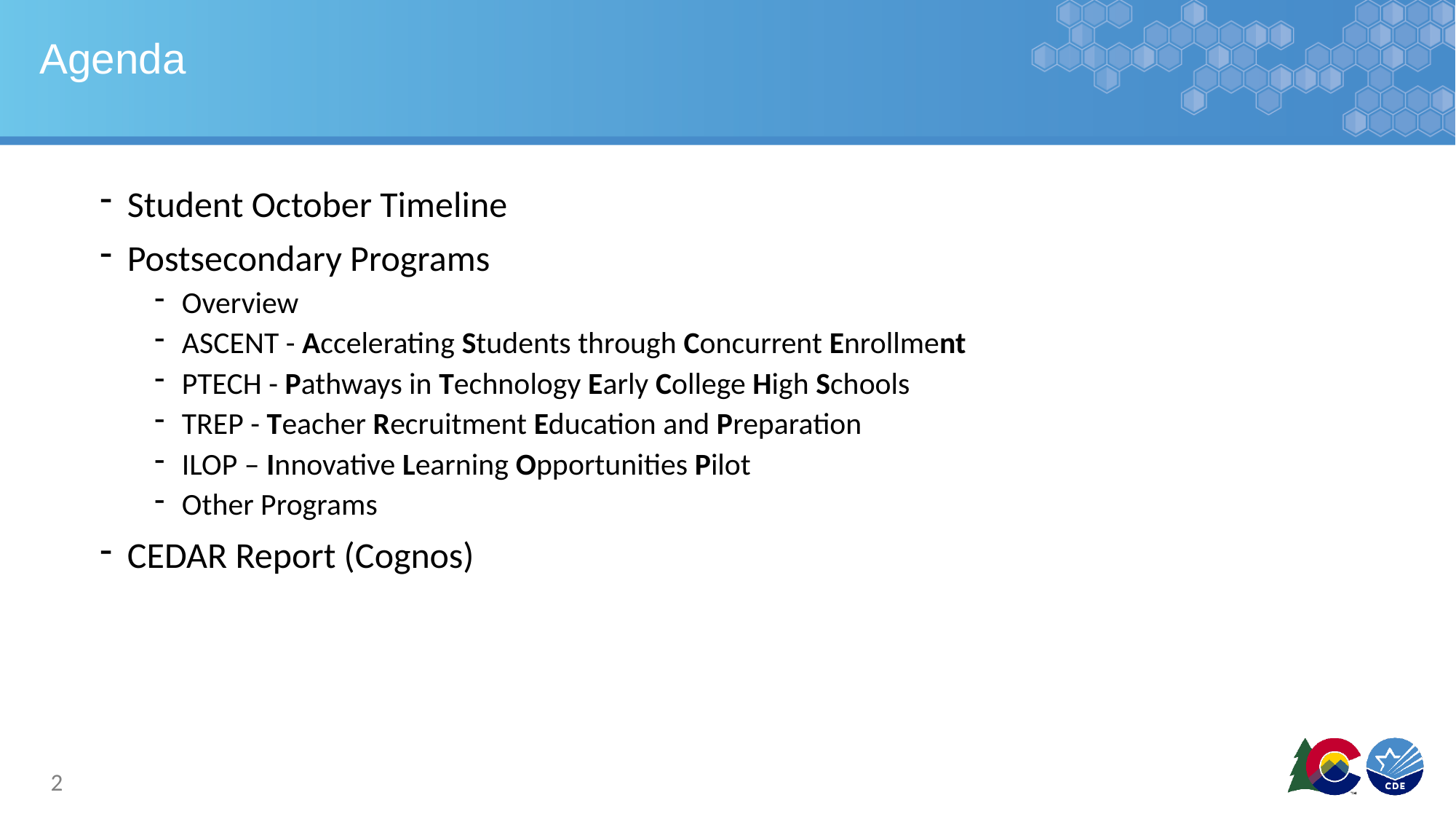

# Agenda
Student October Timeline
Postsecondary Programs
Overview
ASCENT - Accelerating Students through Concurrent Enrollment
PTECH - Pathways in Technology Early College High Schools
TREP - Teacher Recruitment Education and Preparation
ILOP – Innovative Learning Opportunities Pilot
Other Programs
CEDAR Report (Cognos)
2